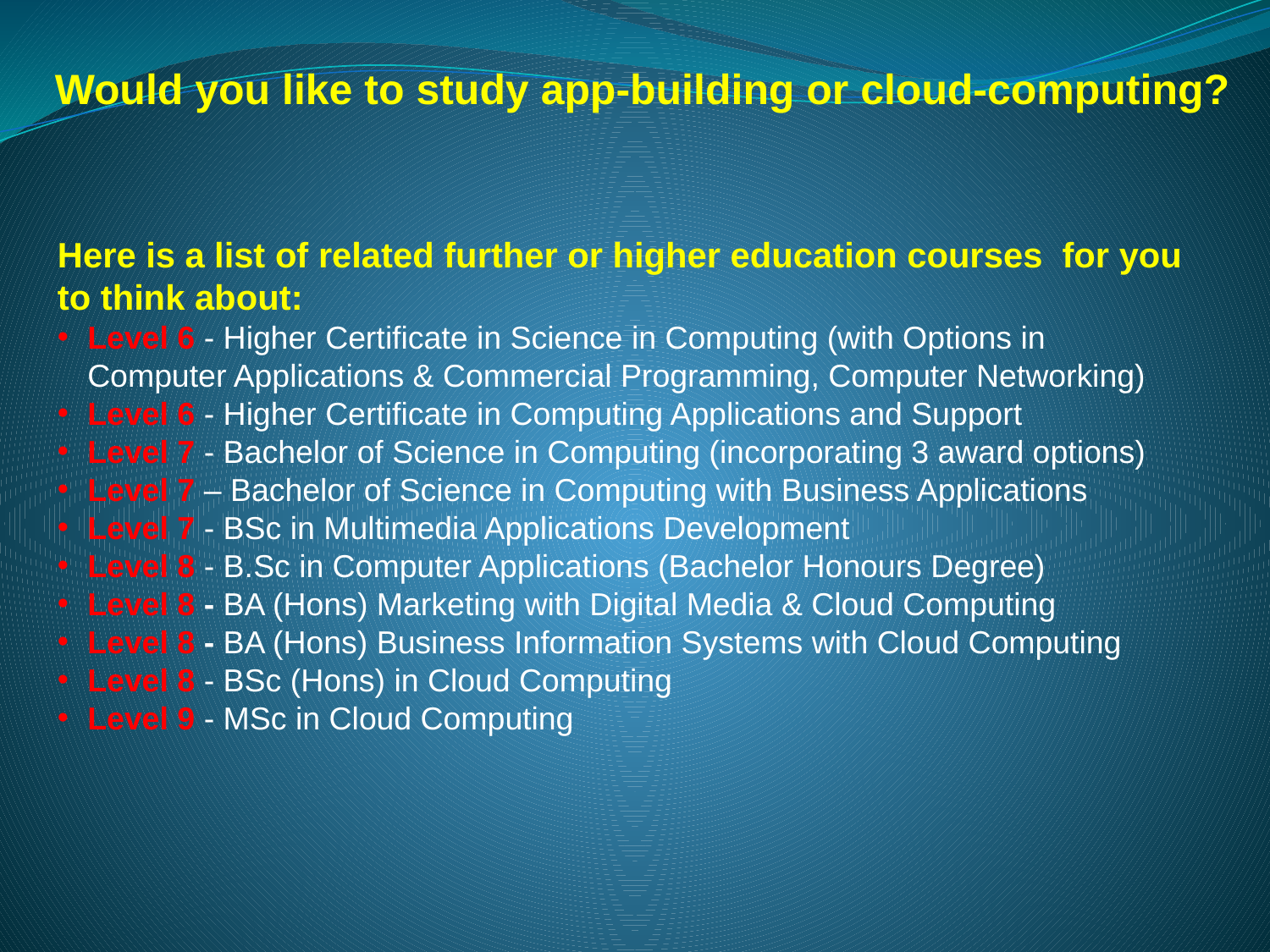

Would you like to study app-building or cloud-computing?

Here is a list of related further or higher education courses  for you to think about:
Level 6 - Higher Certificate in Science in Computing (with Options in Computer Applications & Commercial Programming, Computer Networking)
Level 6 - Higher Certificate in Computing Applications and Support
Level 7 - Bachelor of Science in Computing (incorporating 3 award options)
Level 7 – Bachelor of Science in Computing with Business Applications
Level 7 - BSc in Multimedia Applications Development
Level 8 - B.Sc in Computer Applications (Bachelor Honours Degree)
Level 8 - BA (Hons) Marketing with Digital Media & Cloud Computing
Level 8 - BA (Hons) Business Information Systems with Cloud Computing
Level 8 - BSc (Hons) in Cloud Computing
Level 9 - MSc in Cloud Computing